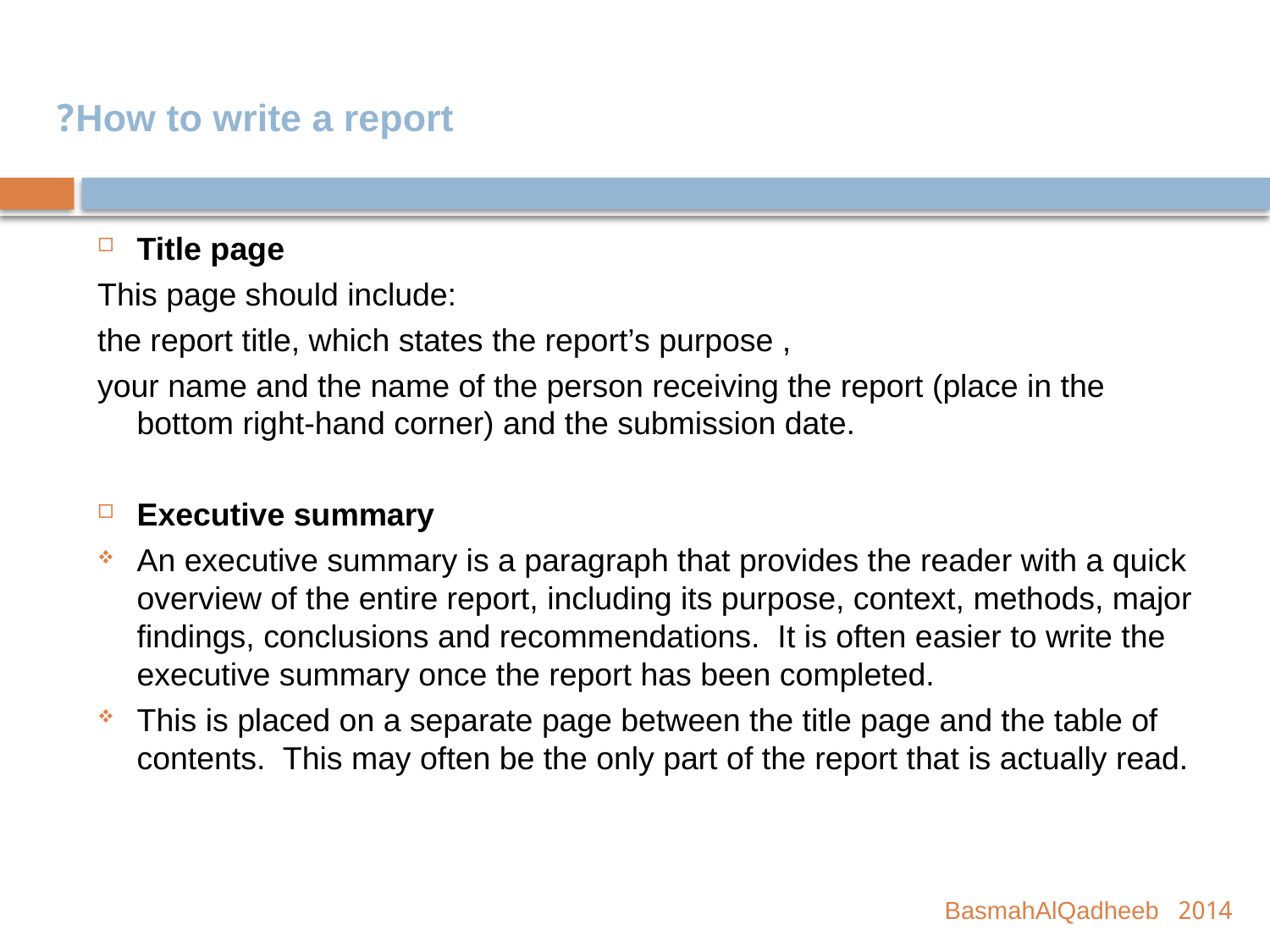

# How to write a report?
Title page
This page should include:
the report title, which states the report’s purpose ,
your name and the name of the person receiving the report (place in the bottom right-hand corner) and the submission date.

Executive summary
An executive summary is a paragraph that provides the reader with a quick overview of the entire report, including its purpose, context, methods, major findings, conclusions and recommendations.  It is often easier to write the executive summary once the report has been completed.
This is placed on a separate page between the title page and the table of contents.  This may often be the only part of the report that is actually read.

2014   BasmahAlQadheeb